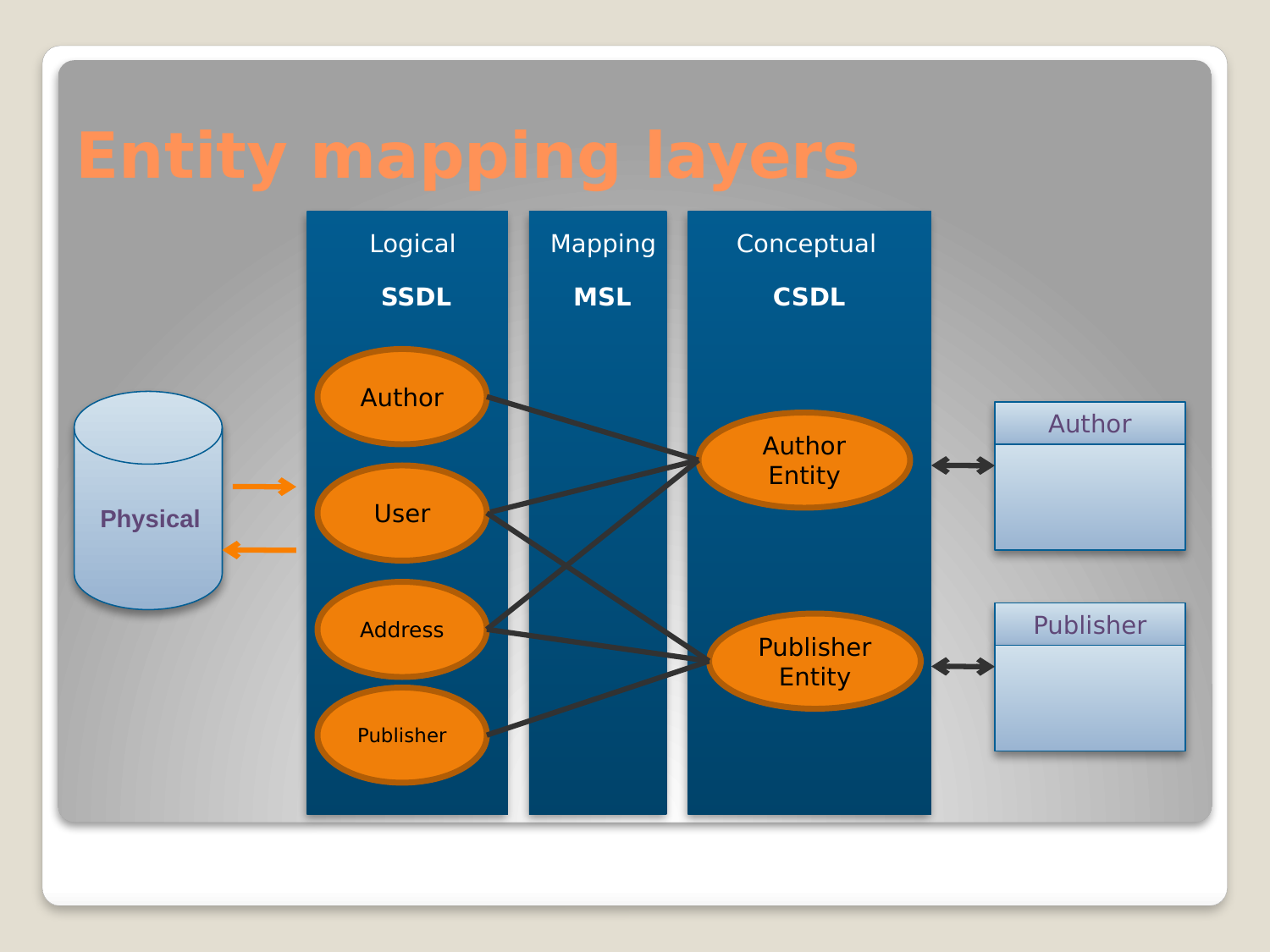

# Entity mapping layers

Logical
Mapping
Conceptual
SSDL
MSL
CSDL
Author

Physical

Author
Author
Entity

User
Address
Publisher
Publisher
Entity

Publisher